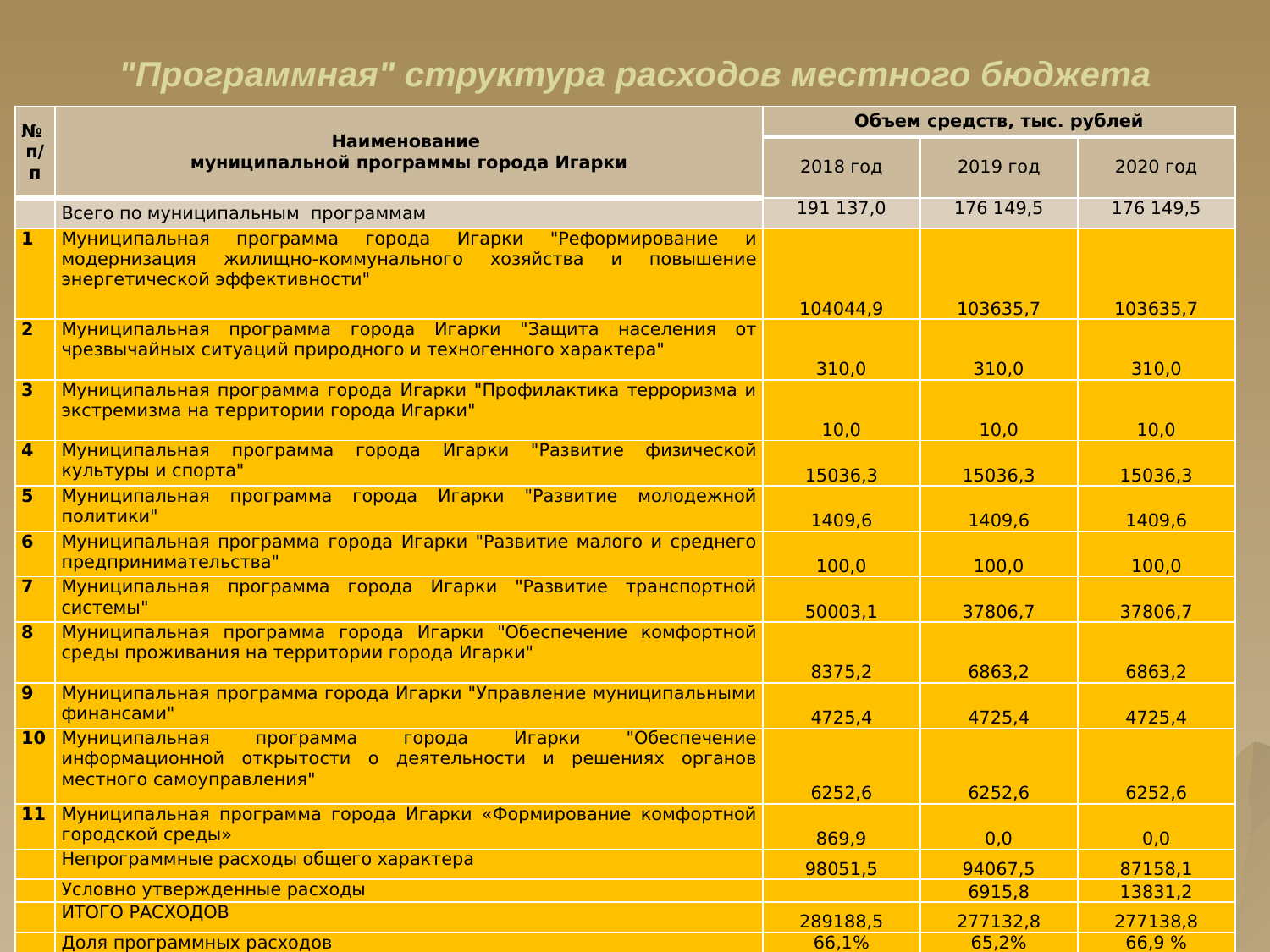

"Программная" структура расходов местного бюджета
| № п/п | Наименование муниципальной программы города Игарки | Объем средств, тыс. рублей |  |  |
| --- | --- | --- | --- | --- |
|  |  | 2018 год | 2019 год | 2020 год |
|  | Всего по муниципальным программам | 191 137,0 | 176 149,5 | 176 149,5 |
| 1 | Муниципальная программа города Игарки "Реформирование и модернизация жилищно-коммунального хозяйства и повышение энергетической эффективности" | 104044,9 | 103635,7 | 103635,7 |
| 2 | Муниципальная программа города Игарки "Защита населения от чрезвычайных ситуаций природного и техногенного характера" | 310,0 | 310,0 | 310,0 |
| 3 | Муниципальная программа города Игарки "Профилактика терроризма и экстремизма на территории города Игарки" | 10,0 | 10,0 | 10,0 |
| 4 | Муниципальная программа города Игарки "Развитие физической культуры и спорта" | 15036,3 | 15036,3 | 15036,3 |
| 5 | Муниципальная программа города Игарки "Развитие молодежной политики" | 1409,6 | 1409,6 | 1409,6 |
| 6 | Муниципальная программа города Игарки "Развитие малого и среднего предпринимательства" | 100,0 | 100,0 | 100,0 |
| 7 | Муниципальная программа города Игарки "Развитие транспортной системы" | 50003,1 | 37806,7 | 37806,7 |
| 8 | Муниципальная программа города Игарки "Обеспечение комфортной среды проживания на территории города Игарки" | 8375,2 | 6863,2 | 6863,2 |
| 9 | Муниципальная программа города Игарки "Управление муниципальными финансами" | 4725,4 | 4725,4 | 4725,4 |
| 10 | Муниципальная программа города Игарки "Обеспечение информационной открытости о деятельности и решениях органов местного самоуправления" | 6252,6 | 6252,6 | 6252,6 |
| 11 | Муниципальная программа города Игарки «Формирование комфортной городской среды» | 869,9 | 0,0 | 0,0 |
|  | Непрограммные расходы общего характера | 98051,5 | 94067,5 | 87158,1 |
|  | Условно утвержденные расходы |  | 6915,8 | 13831,2 |
|  | ИТОГО РАСХОДОВ | 289188,5 | 277132,8 | 277138,8 |
|  | Доля программных расходов | 66,1% | 65,2% | 66,9 % |